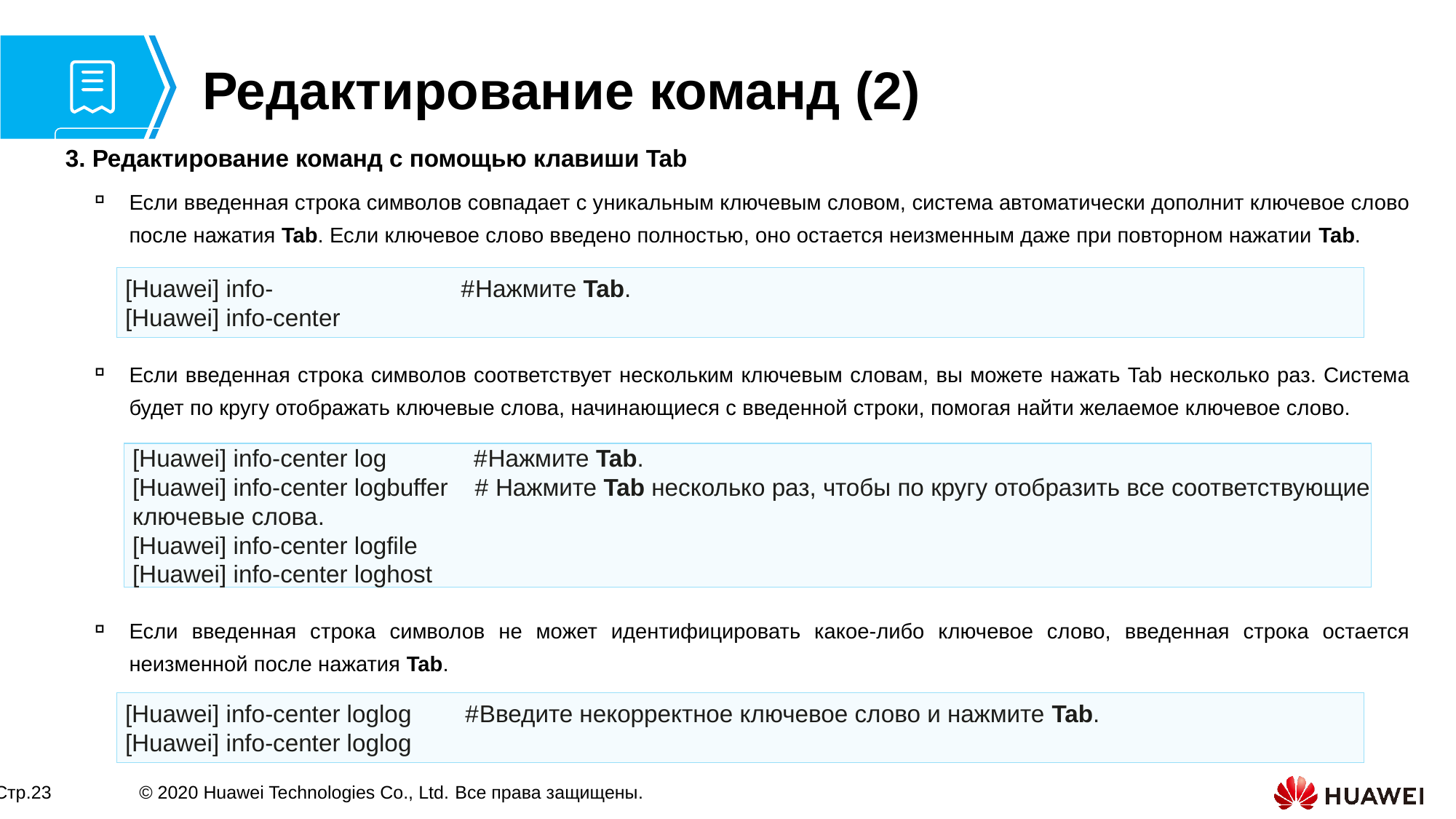

# Редактирование команд (2)
3. Редактирование команд с помощью клавиши Tab
Если введенная строка символов совпадает с уникальным ключевым словом, система автоматически дополнит ключевое слово после нажатия Tab. Если ключевое слово введено полностью, оно остается неизменным даже при повторном нажатии Tab.

Если введенная строка символов соответствует нескольким ключевым словам, вы можете нажать Tab несколько раз. Система будет по кругу отображать ключевые слова, начинающиеся с введенной строки, помогая найти желаемое ключевое слово.

Если введенная строка символов не может идентифицировать какое-либо ключевое слово, введенная строка остается неизменной после нажатия Tab.
[Huawei] info-                            #Нажмите Tab.
[Huawei] info-center
[Huawei] info-center log             #Нажмите Tab.
[Huawei] info-center logbuffer    # Нажмите Tab несколько раз, чтобы по кругу отобразить все соответствующие ключевые слова.
[Huawei] info-center logfile
[Huawei] info-center loghost
[Huawei] info-center loglog        #Введите некорректное ключевое слово и нажмите Tab.
[Huawei] info-center loglog